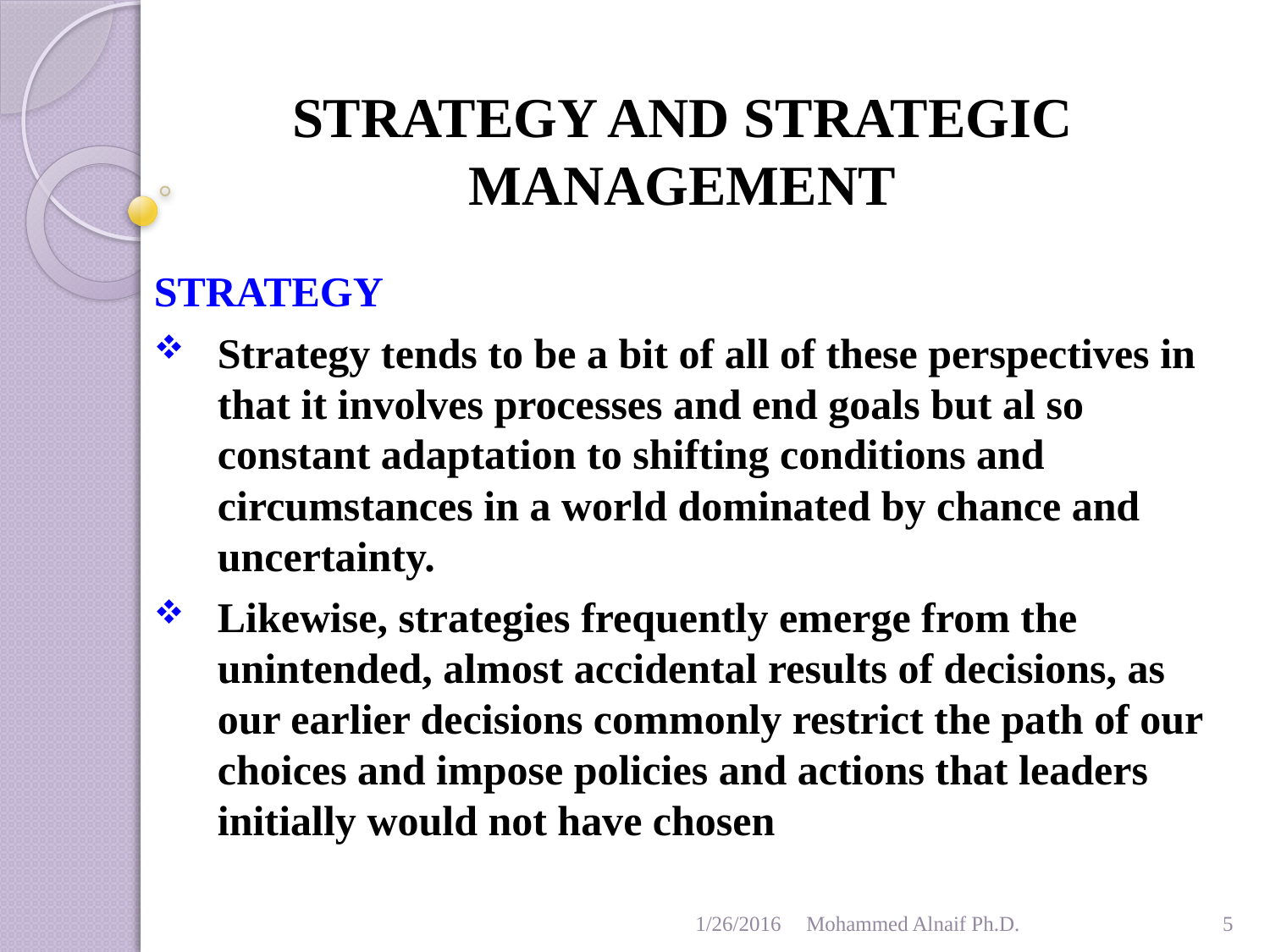

# STRATEGY AND STRATEGIC MANAGEMENT
STRATEGY
Strategy tends to be a bit of all of these perspectives in that it involves processes and end goals but al so constant adaptation to shifting conditions and circumstances in a world dominated by chance and uncertainty.
Likewise, strategies frequently emerge from the unintended, almost accidental results of decisions, as our earlier decisions commonly restrict the path of our choices and impose policies and actions that leaders initially would not have chosen
1/26/2016
Mohammed Alnaif Ph.D.
5